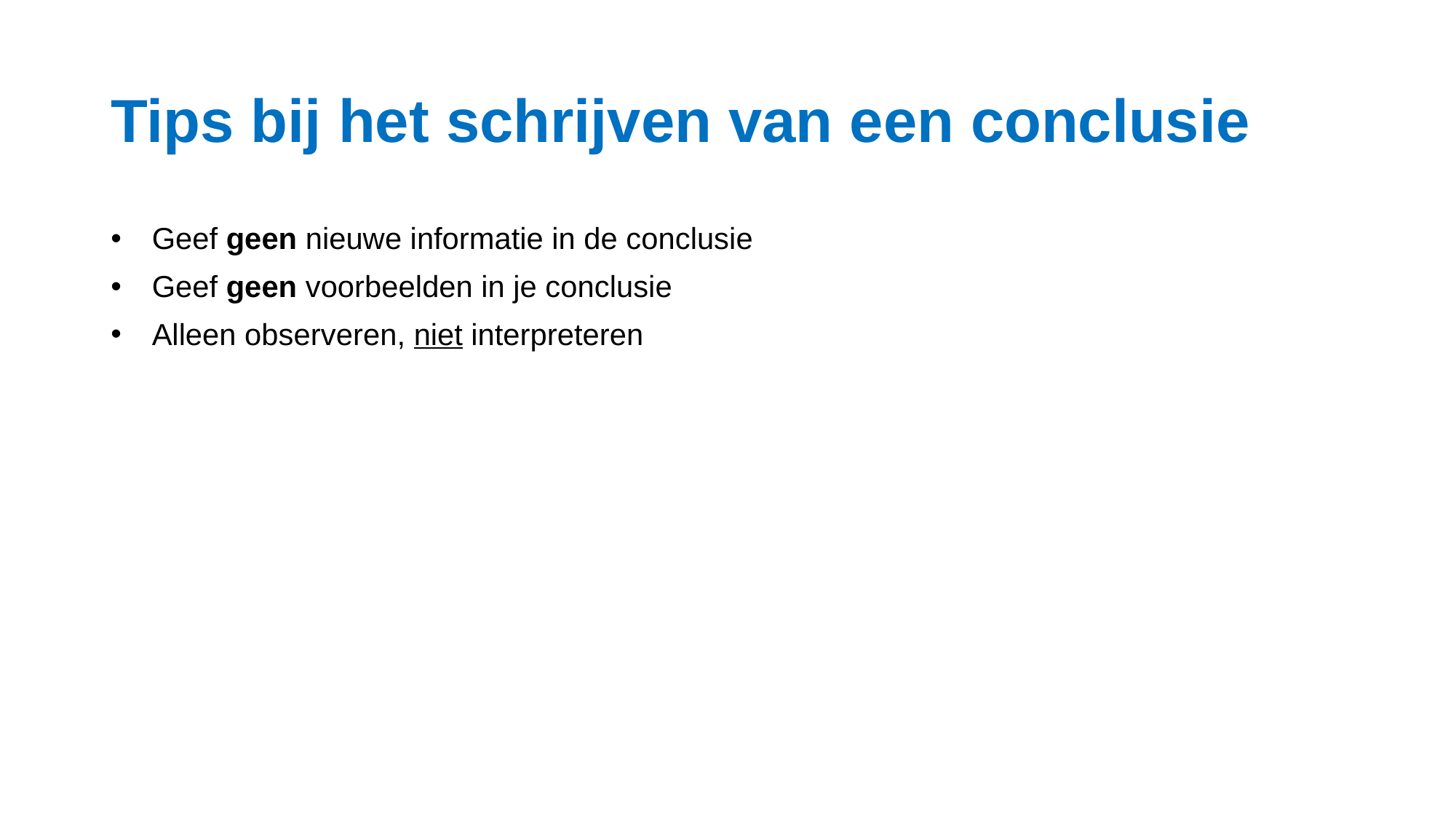

# Tips bij het schrijven van een conclusie
Geef geen nieuwe informatie in de conclusie
Geef geen voorbeelden in je conclusie
Alleen observeren, niet interpreteren